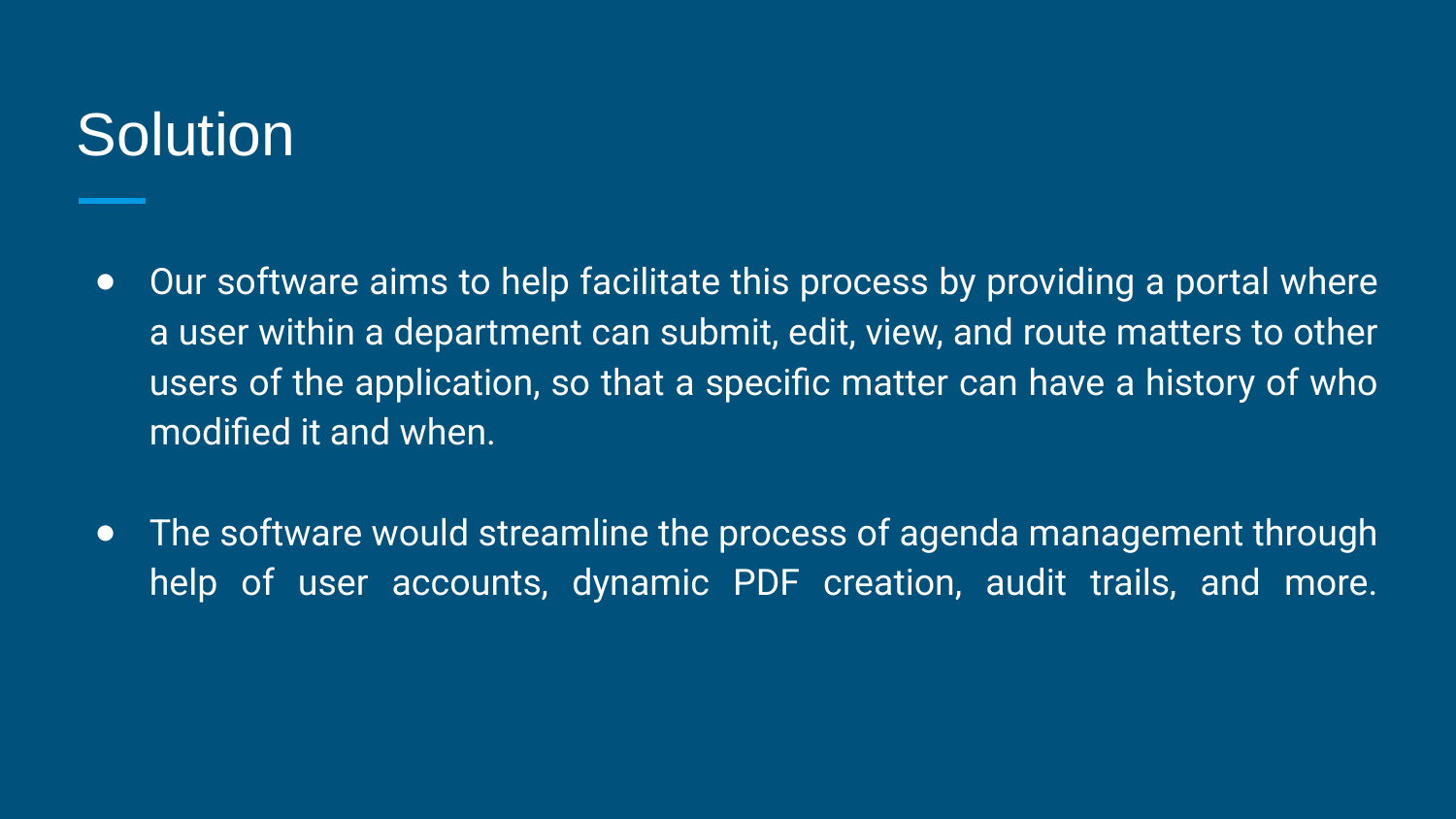

# Solution
Our software aims to help facilitate this process by providing a portal where a user within a department can submit, edit, view, and route matters to other users of the application, so that a specific matter can have a history of who modified it and when.

The software would streamline the process of agenda management through help of user accounts, dynamic PDF creation, audit trails, and more.